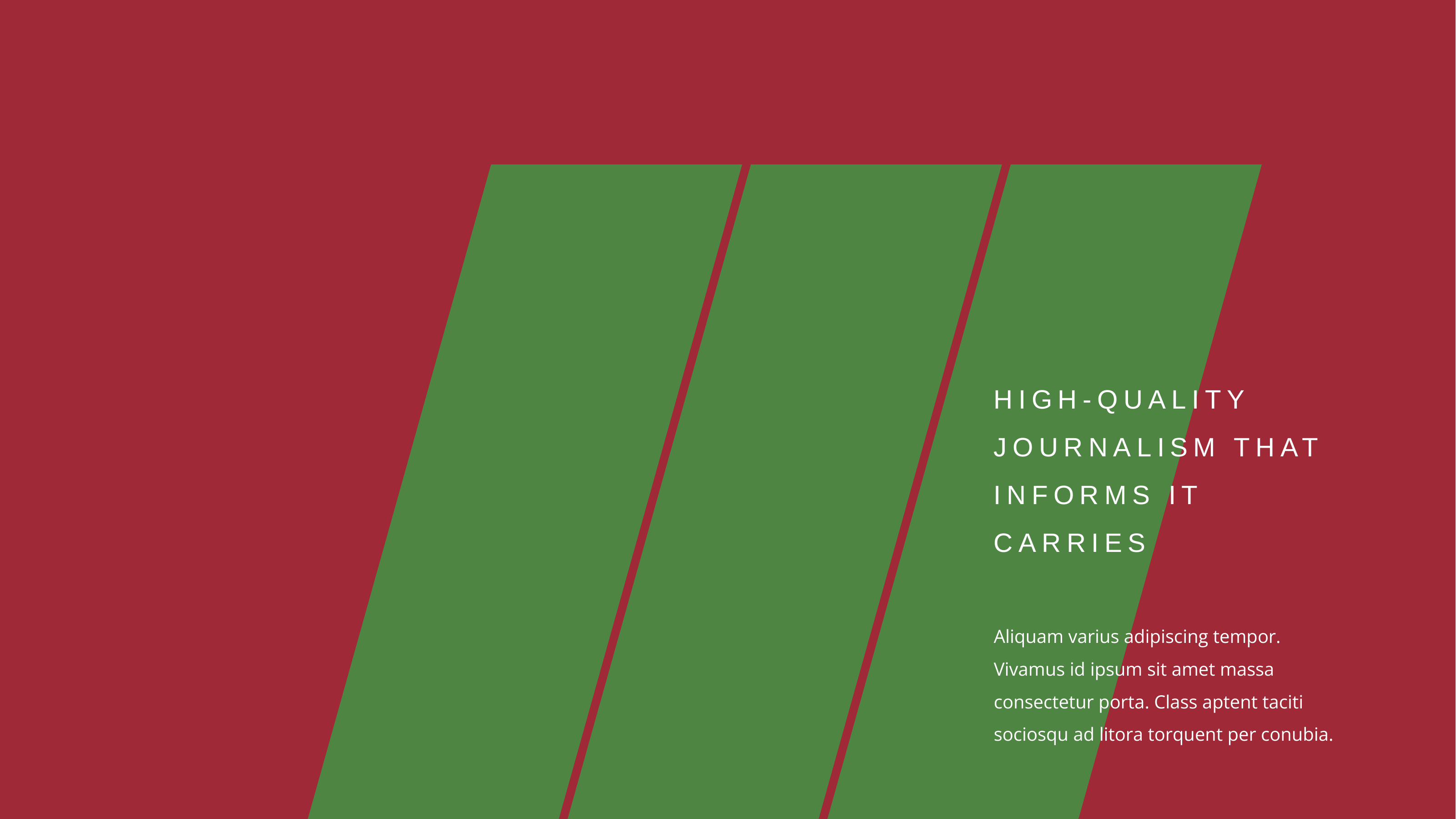

HIGH-QUALITY JOURNALISM THAT INFORMS IT CARRIES
Aliquam varius adipiscing tempor. Vivamus id ipsum sit amet massa consectetur porta. Class aptent taciti sociosqu ad litora torquent per conubia.